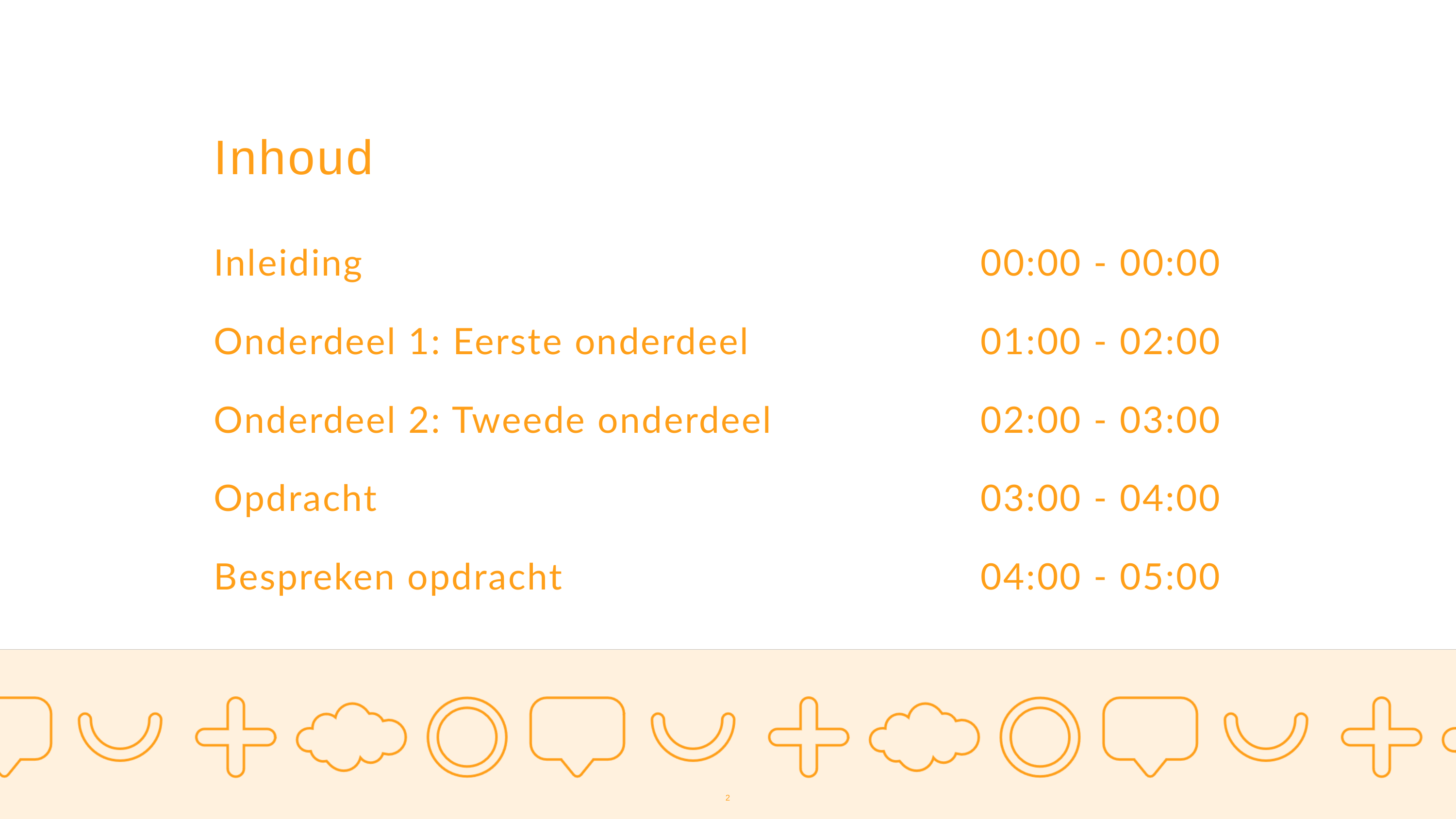

Inhoud
Inleiding
Onderdeel 1: Eerste onderdeel
Onderdeel 2: Tweede onderdeel
Opdracht
Bespreken opdracht
00:00 - 00:00
01:00 - 02:00
02:00 - 03:00
03:00 - 04:00
04:00 - 05:00

2